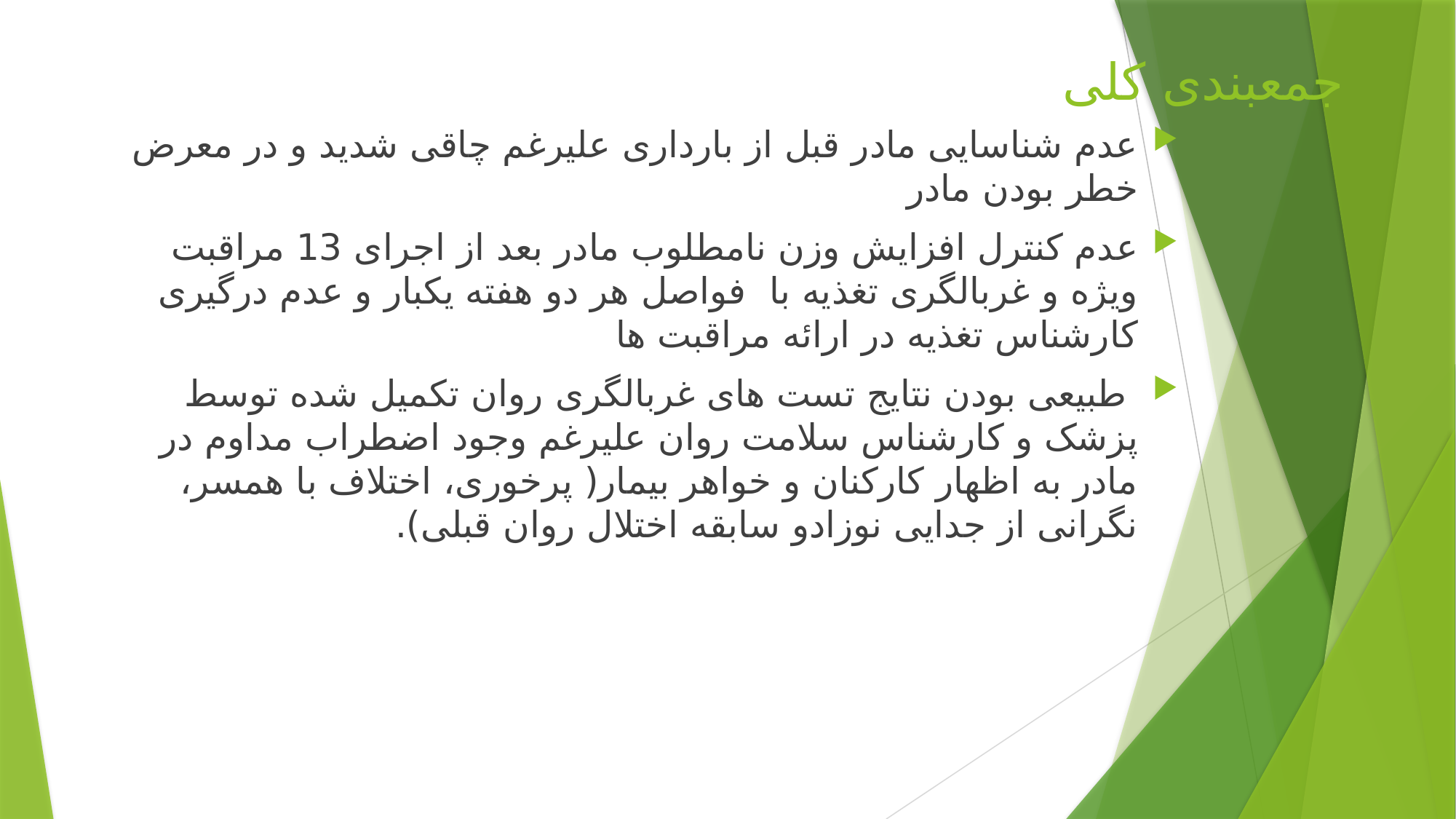

# جمعبندی کلی
عدم شناسایی مادر قبل از بارداری علیرغم چاقی شدید و در معرض خطر بودن مادر
عدم کنترل افزایش وزن نامطلوب مادر بعد از اجرای 13 مراقبت ویژه و غربالگری تغذیه با  فواصل هر دو هفته یکبار و عدم درگیری کارشناس تغذیه در ارائه مراقبت ها
 طبیعی بودن نتایج تست های غربالگری روان تکمیل شده توسط پزشک و کارشناس سلامت روان علیرغم وجود اضطراب مداوم در مادر به اظهار کارکنان و خواهر بیمار( پرخوری، اختلاف با همسر، نگرانی از جدایی نوزادو سابقه اختلال روان قبلی).